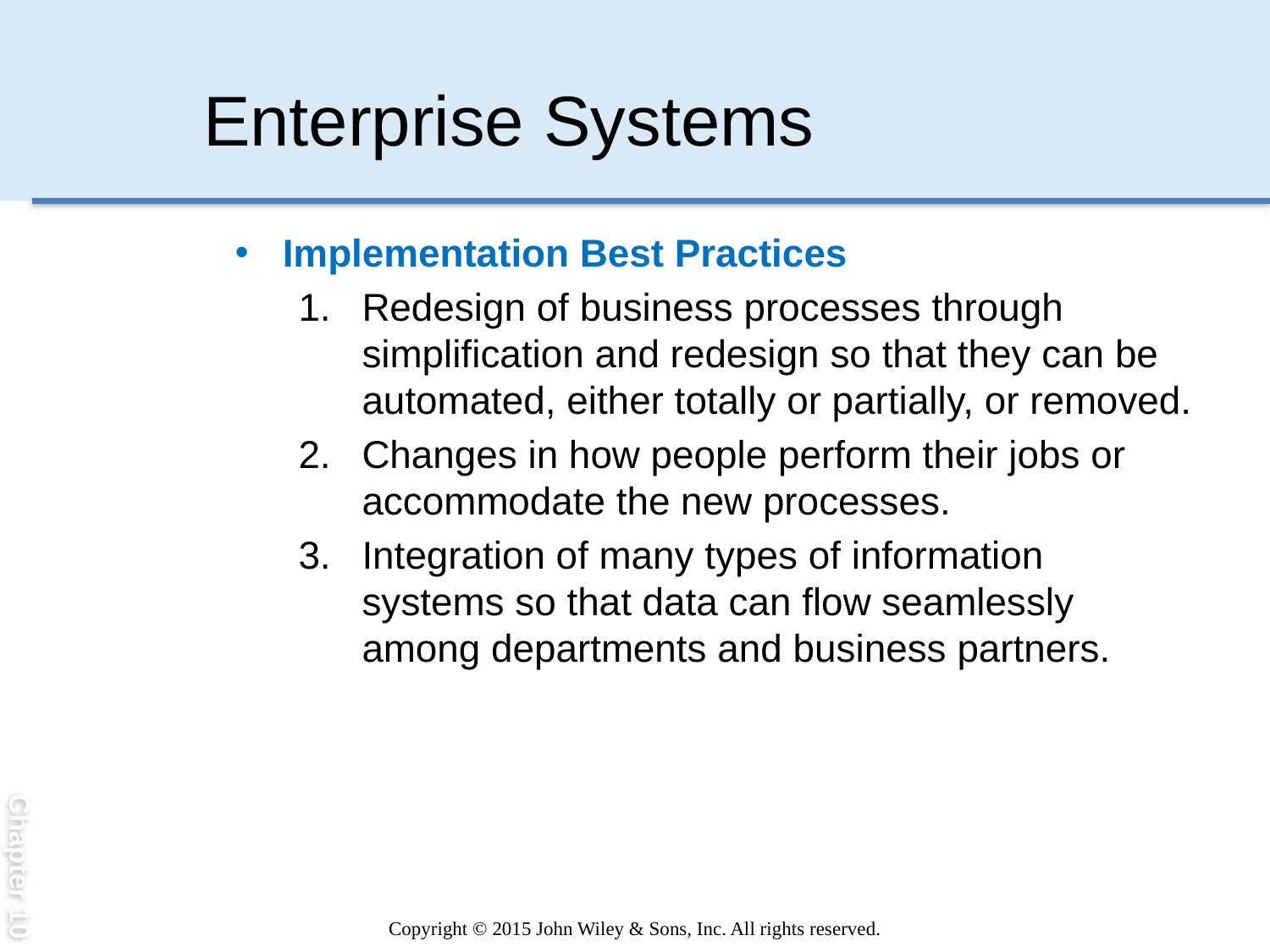

Chapter 10
# Enterprise Systems
Implementation Best Practices
Redesign of business processes through simplification and redesign so that they can be automated, either totally or partially, or removed.
Changes in how people perform their jobs or accommodate the new processes.
Integration of many types of information systems so that data can flow seamlessly among departments and business partners.